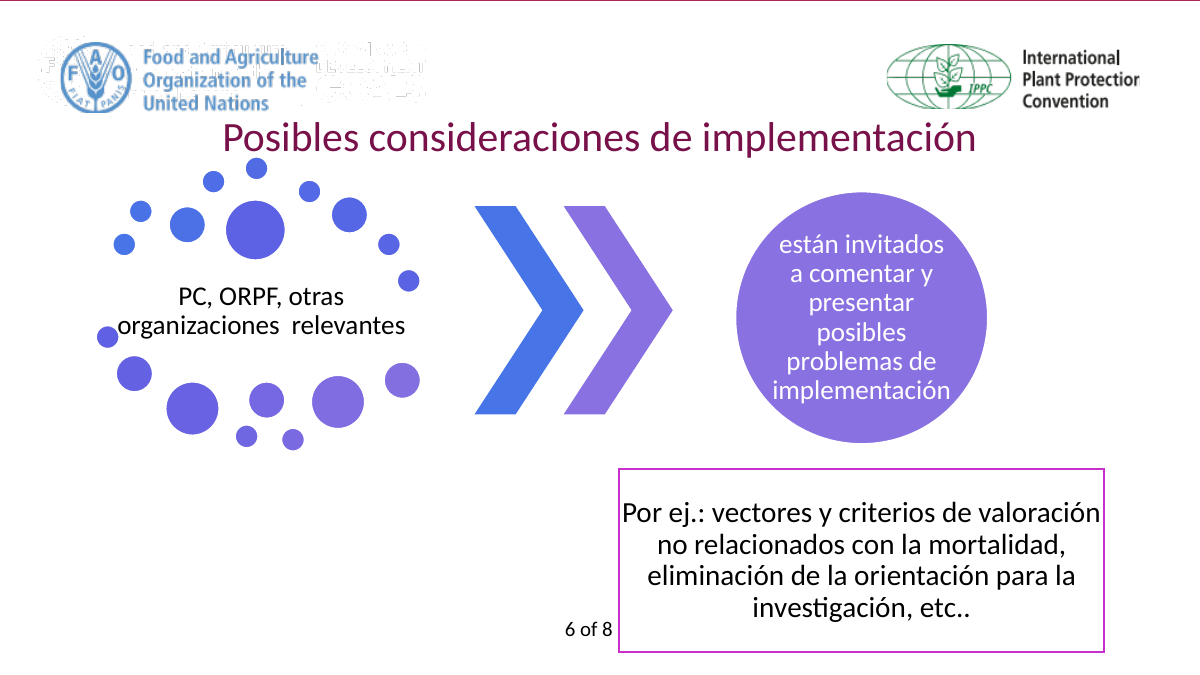

Posibles consideraciones de implementación
PC, ORPF, otras organizaciones  relevantes
están invitados a comentar y presentar posibles problemas de implementación
Por ej.: vectores y criterios de valoración no relacionados con la mortalidad, eliminación de la orientación para la investigación, etc..
6 of 8